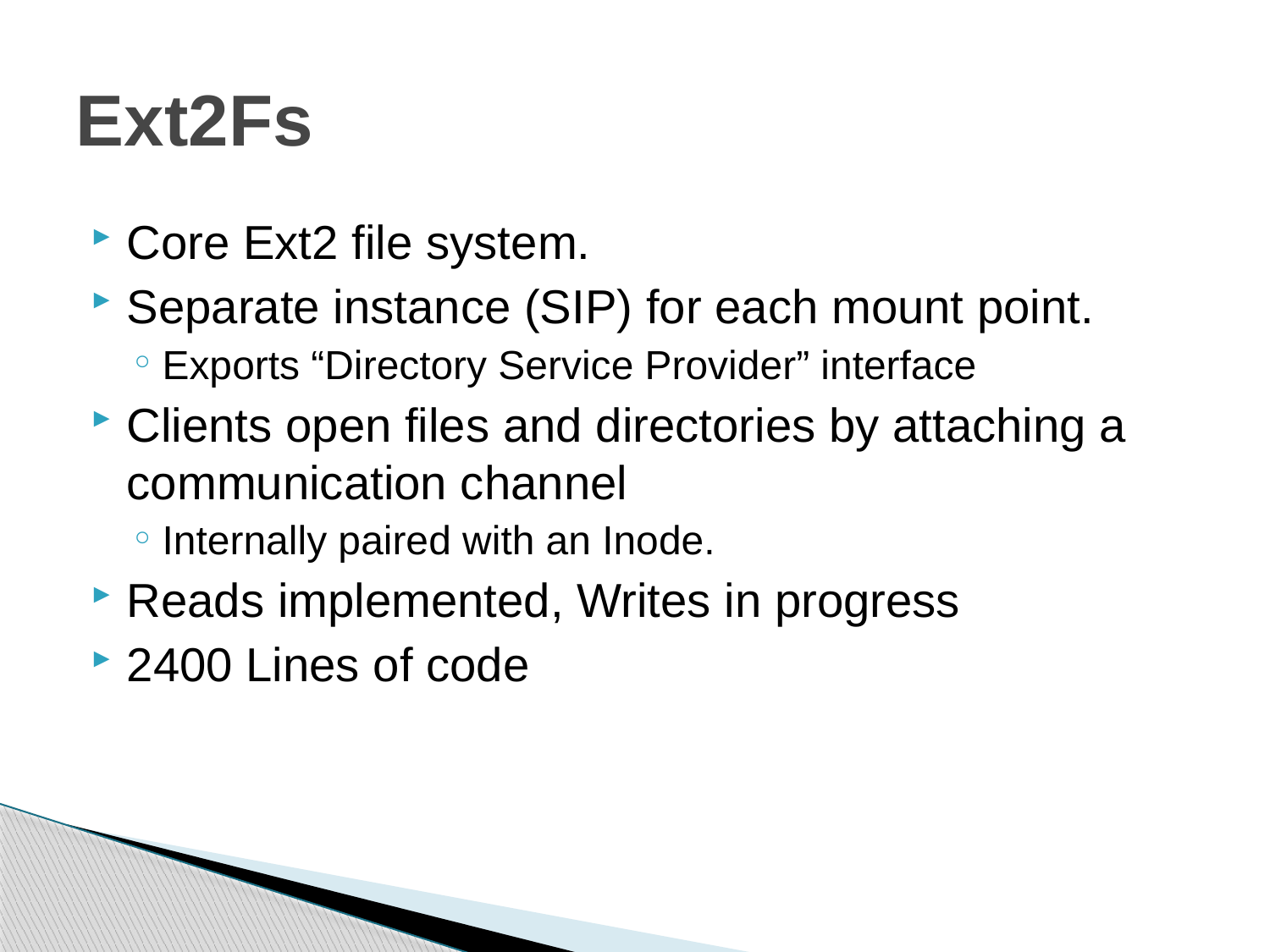

# Ext2Fs
Core Ext2 file system.
Separate instance (SIP) for each mount point.
Exports “Directory Service Provider” interface
Clients open files and directories by attaching a communication channel
Internally paired with an Inode.
Reads implemented, Writes in progress
2400 Lines of code